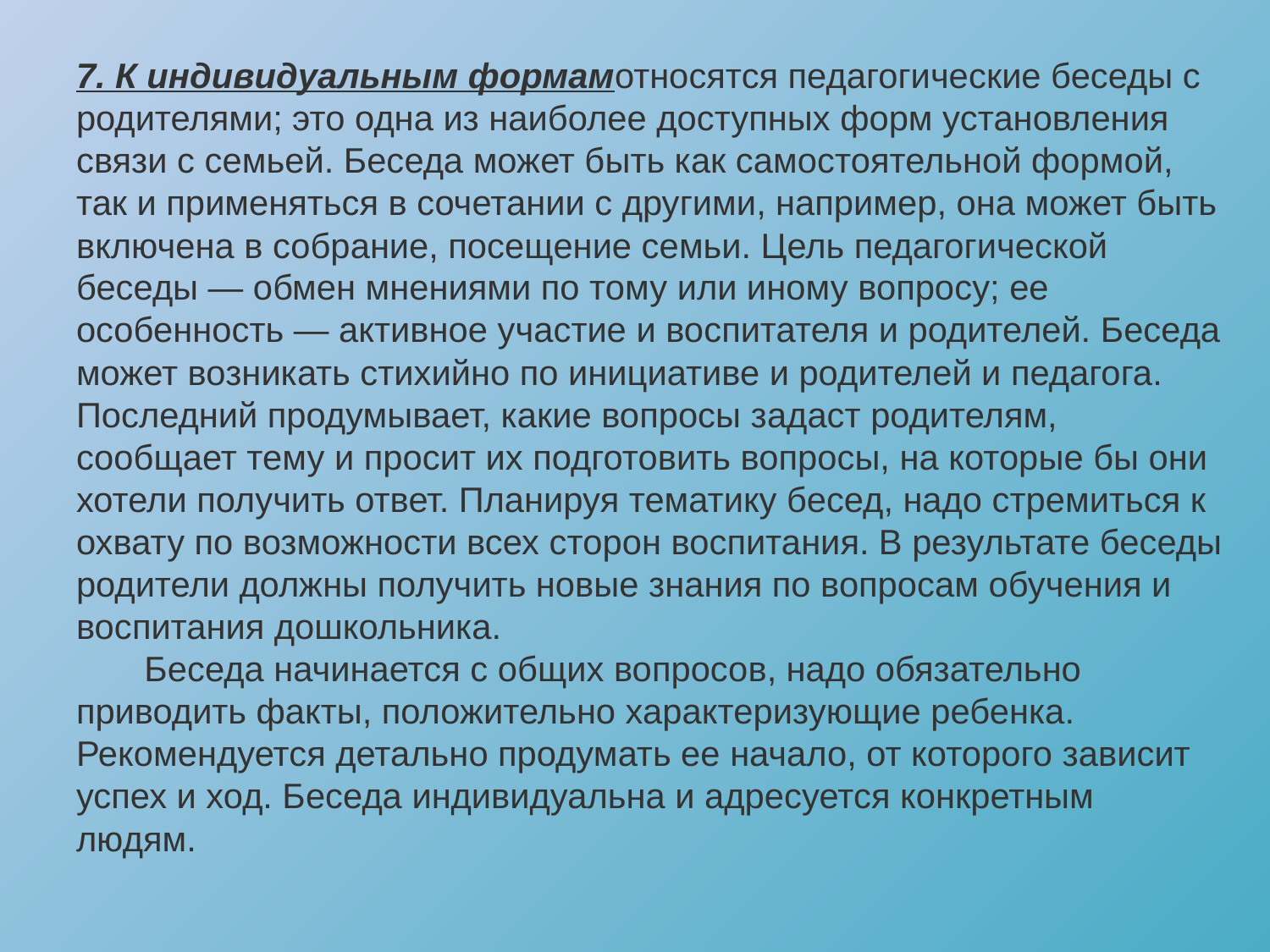

# 7. К индивидуальным формамотносятся педагогические беседы с родителями; это одна из наиболее доступных форм установления связи с семьей. Беседа может быть как самостоятельной формой, так и применяться в сочетании с другими, например, она может быть включена в собрание, посещение семьи. Цель педагогической беседы — обмен мнениями по тому или иному вопросу; ее особенность — активное участие и воспитателя и родителей. Беседа может возникать стихийно по инициативе и родителей и педагога. Последний продумывает, какие вопросы задаст родителям, сообщает тему и просит их подготовить вопросы, на которые бы они хотели получить ответ. Планируя тематику бесед, надо стремиться к охвату по возможности всех сторон воспитания. В результате беседы родители должны получить новые знания по вопросам обучения и воспитания дошкольника.        Беседа начинается с общих вопросов, надо обязательно приводить факты, положительно характеризующие ребенка. Рекомендуется детально продумать ее начало, от которого зависит успех и ход. Беседа индивидуальна и адресуется конкретным людям.